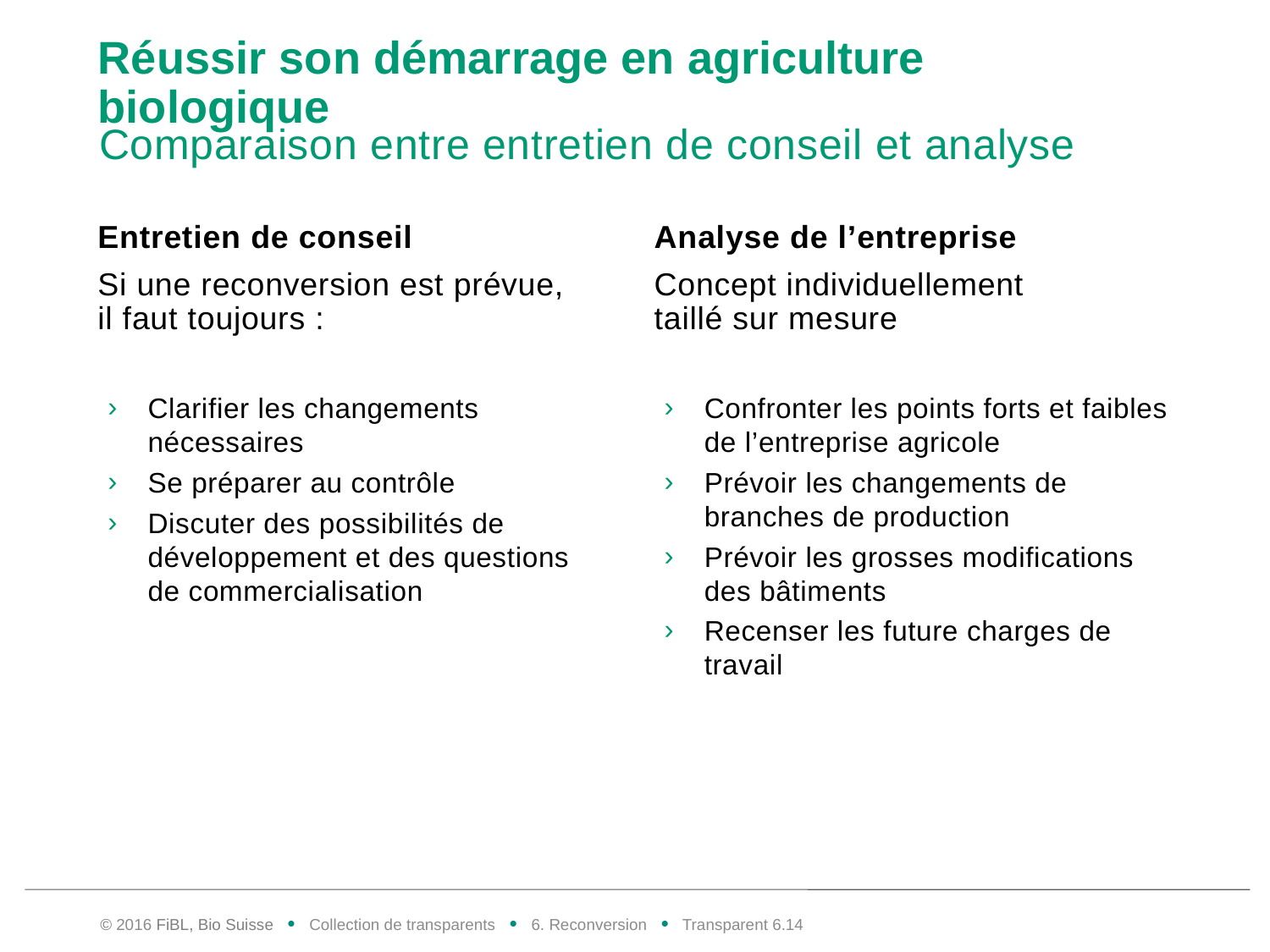

# Réussir son démarrage en agriculture biologique
Comparaison entre entretien de conseil et analyse
Entretien de conseil
Si une reconversion est prévue,
il faut toujours :

Clarifier les changements nécessaires
Se préparer au contrôle
Discuter des possibilités de développement et des questions
de commercialisation
Analyse de l’entreprise
Concept individuellement
taillé sur mesure

Confronter les points forts et faibles de l’entreprise agricole
Prévoir les changements de branches de production
Prévoir les grosses modifications des bâtiments
Recenser les future charges de travail

© 2016 FiBL, Bio Suisse   •   Collection de transparents   •   6. Reconversion   •   Transparent 6.14